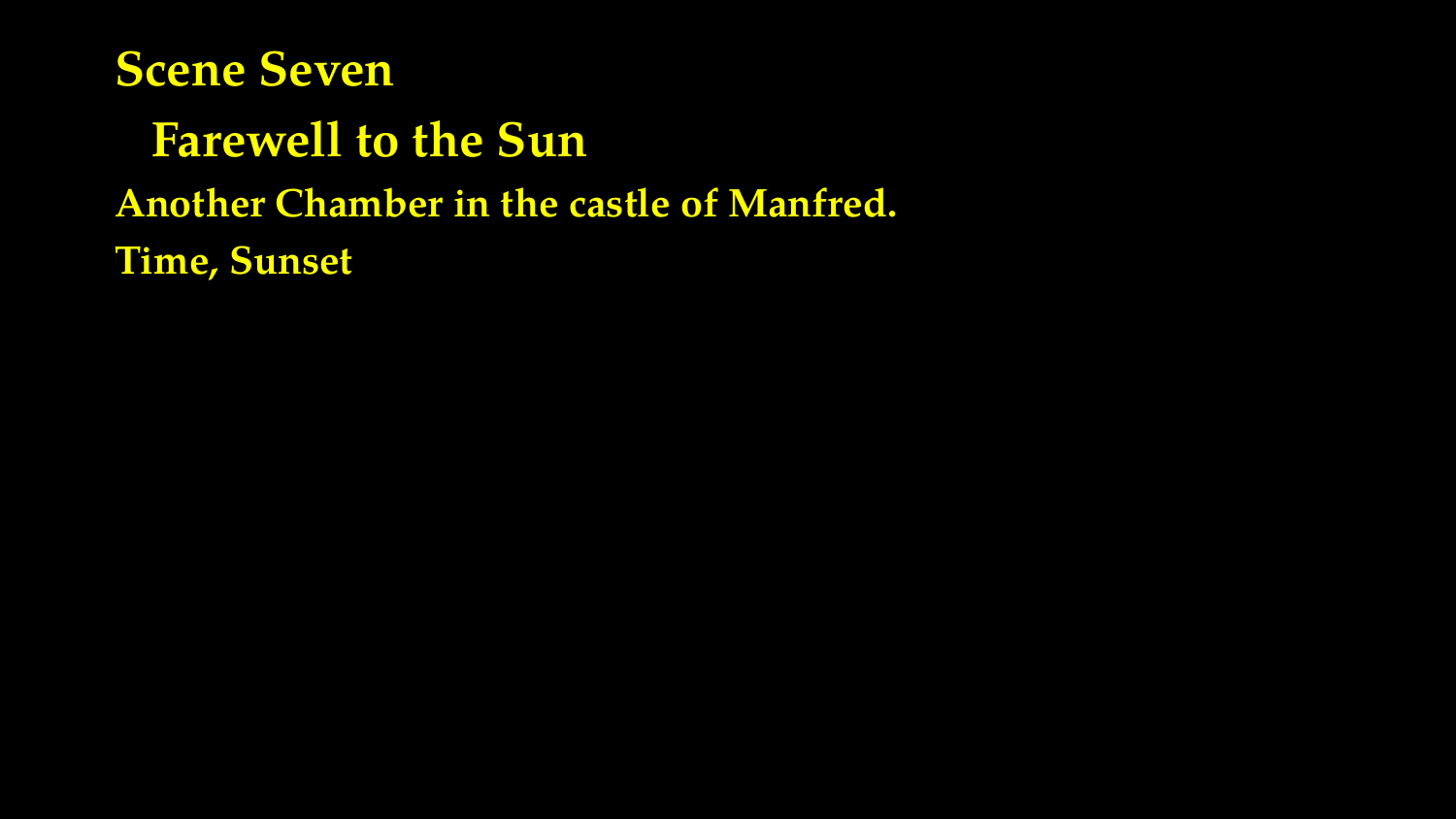

# Scene Seven Farewell to the Sun Another Chamber in the castle of Manfred. Time, Sunset